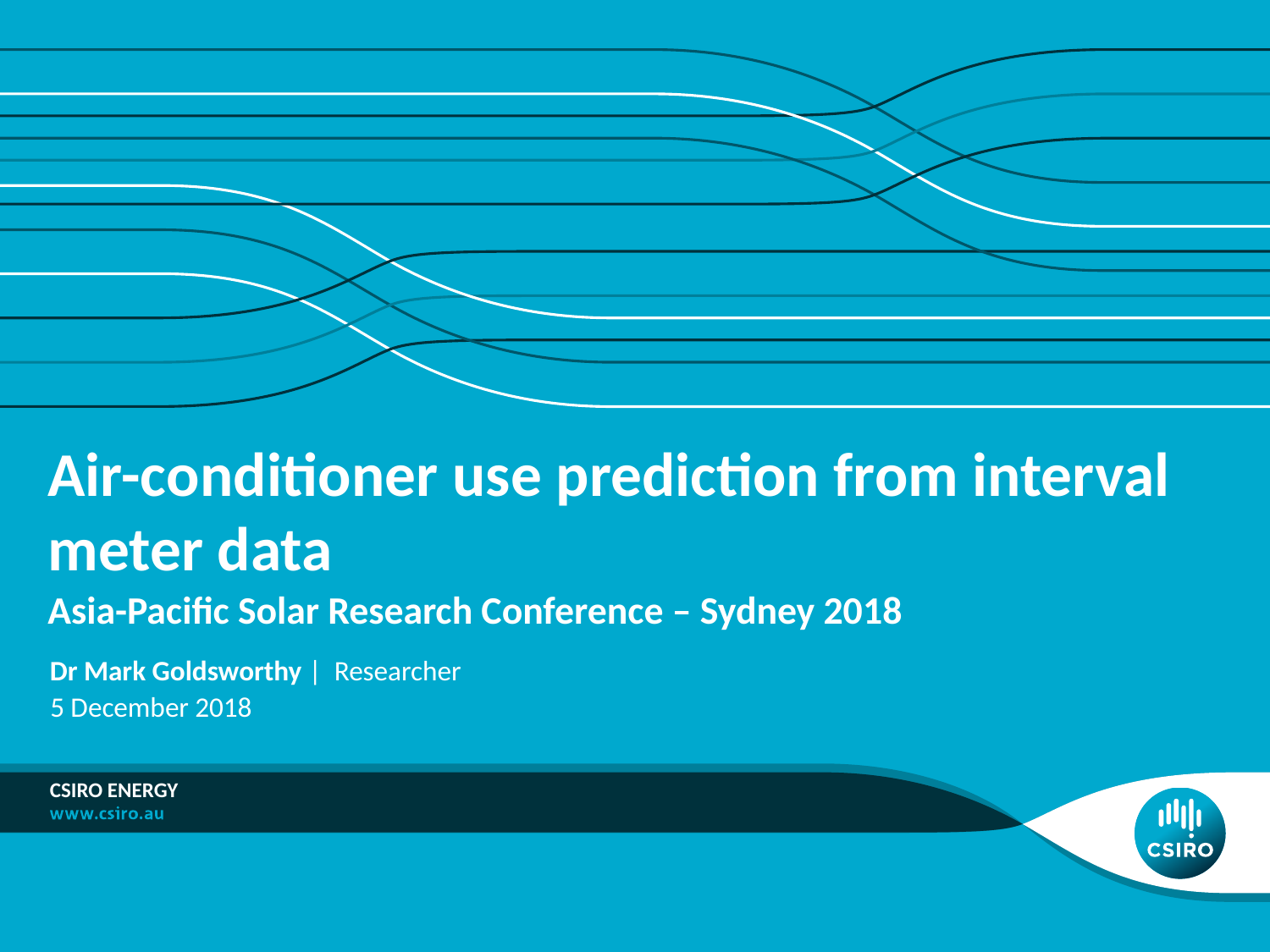

# Air-conditioner use prediction from interval meter data
Asia-Pacific Solar Research Conference – Sydney 2018
Dr Mark Goldsworthy |  Researcher
5 December 2018
CSIRO ENERGY